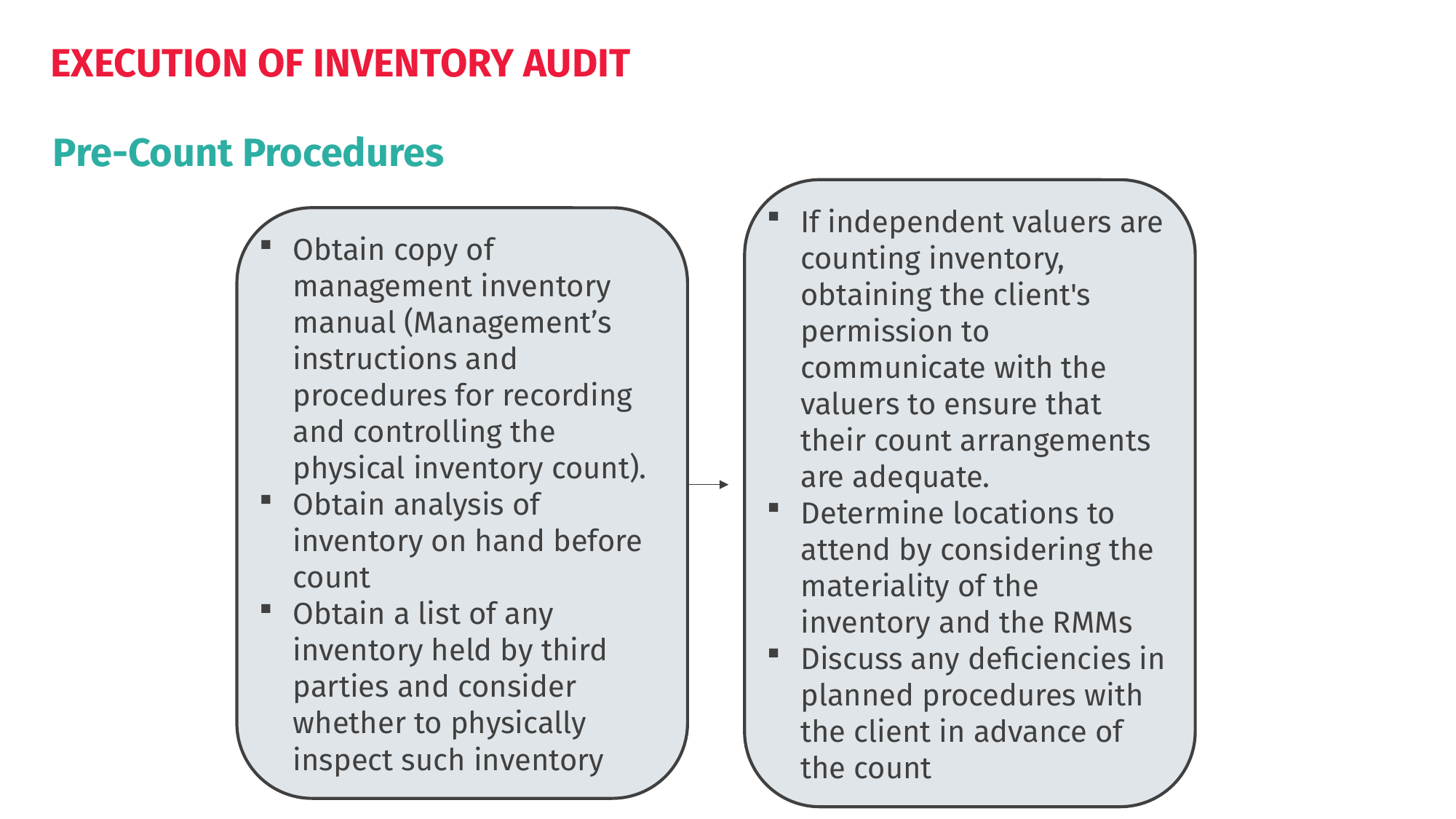

# EXECUTION OF INVENTORY AUDIT
Pre-Count Procedures
If independent valuers are counting inventory, obtaining the client's permission to communicate with the valuers to ensure that their count arrangements are adequate.
Determine locations to attend by considering the materiality of the inventory and the RMMs
Discuss any deficiencies in planned procedures with the client in advance of the count
Obtain copy of management inventory manual (Management’s instructions and procedures for recording and controlling the physical inventory count).
Obtain analysis of inventory on hand before count
Obtain a list of any inventory held by third parties and consider whether to physically inspect such inventory

.